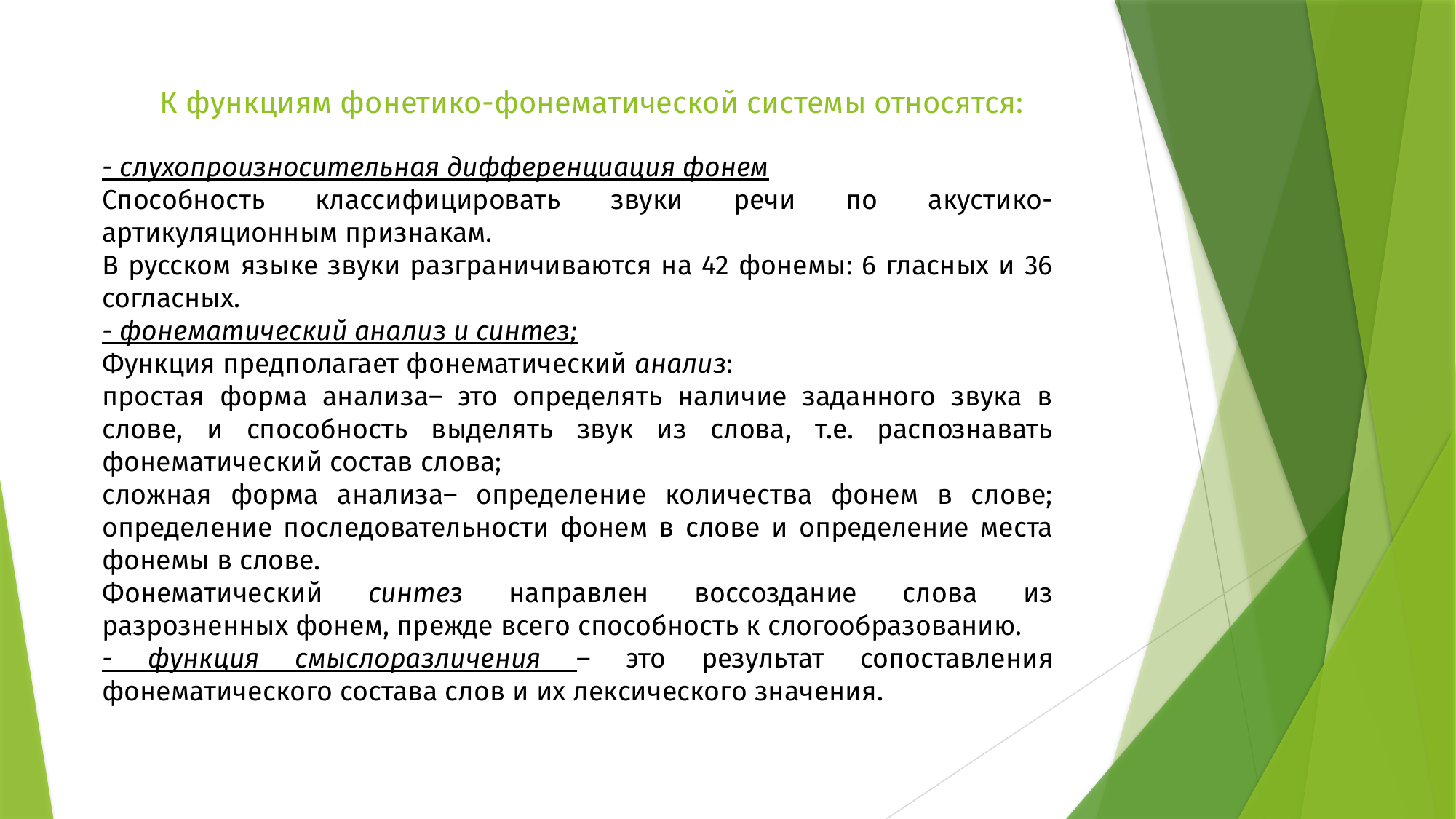

# К функциям фонетико-фонематической системы относятся:
- слухопроизносительная дифференциация фонем
Способность классифицировать звуки речи по акустико-артикуляционным признакам.
В русском языке звуки разграничиваются на 42 фонемы: 6 гласных и 36 согласных.
- фонематический анализ и синтез;
Функция предполагает фонематический анализ:
простая форма анализа– это определять наличие заданного звука в слове, и способность выделять звук из слова, т.е. распознавать фонематический состав слова;
сложная форма анализа– определение количества фонем в слове; определение последовательности фонем в слове и определение места фонемы в слове.
Фонематический синтез направлен воссоздание слова из разрозненных фонем, прежде всего способность к слогообразованию.
- функция смыслоразличения – это результат сопоставления фонематического состава слов и их лексического значения.